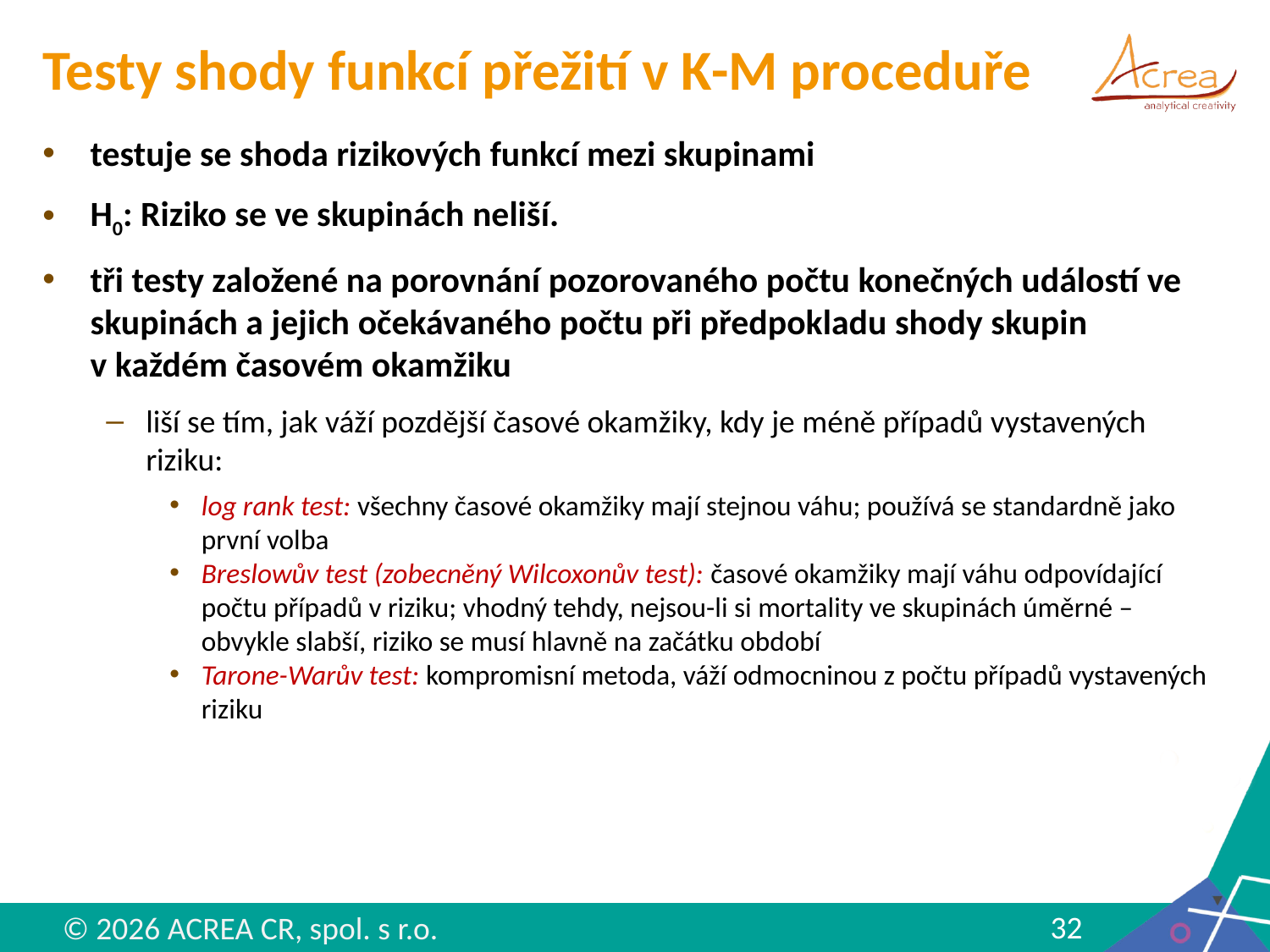

# Testy shody funkcí přežití v K-M proceduře
testuje se shoda rizikových funkcí mezi skupinami
H0: Riziko se ve skupinách neliší.
tři testy založené na porovnání pozorovaného počtu konečných událostí ve skupinách a jejich očekávaného počtu při předpokladu shody skupin v každém časovém okamžiku
liší se tím, jak váží pozdější časové okamžiky, kdy je méně případů vystavených riziku:
log rank test: všechny časové okamžiky mají stejnou váhu; používá se standardně jako první volba
Breslowův test (zobecněný Wilcoxonův test): časové okamžiky mají váhu odpovídající počtu případů v riziku; vhodný tehdy, nejsou-li si mortality ve skupinách úměrné – obvykle slabší, riziko se musí hlavně na začátku období
Tarone-Warův test: kompromisní metoda, váží odmocninou z počtu případů vystavených riziku